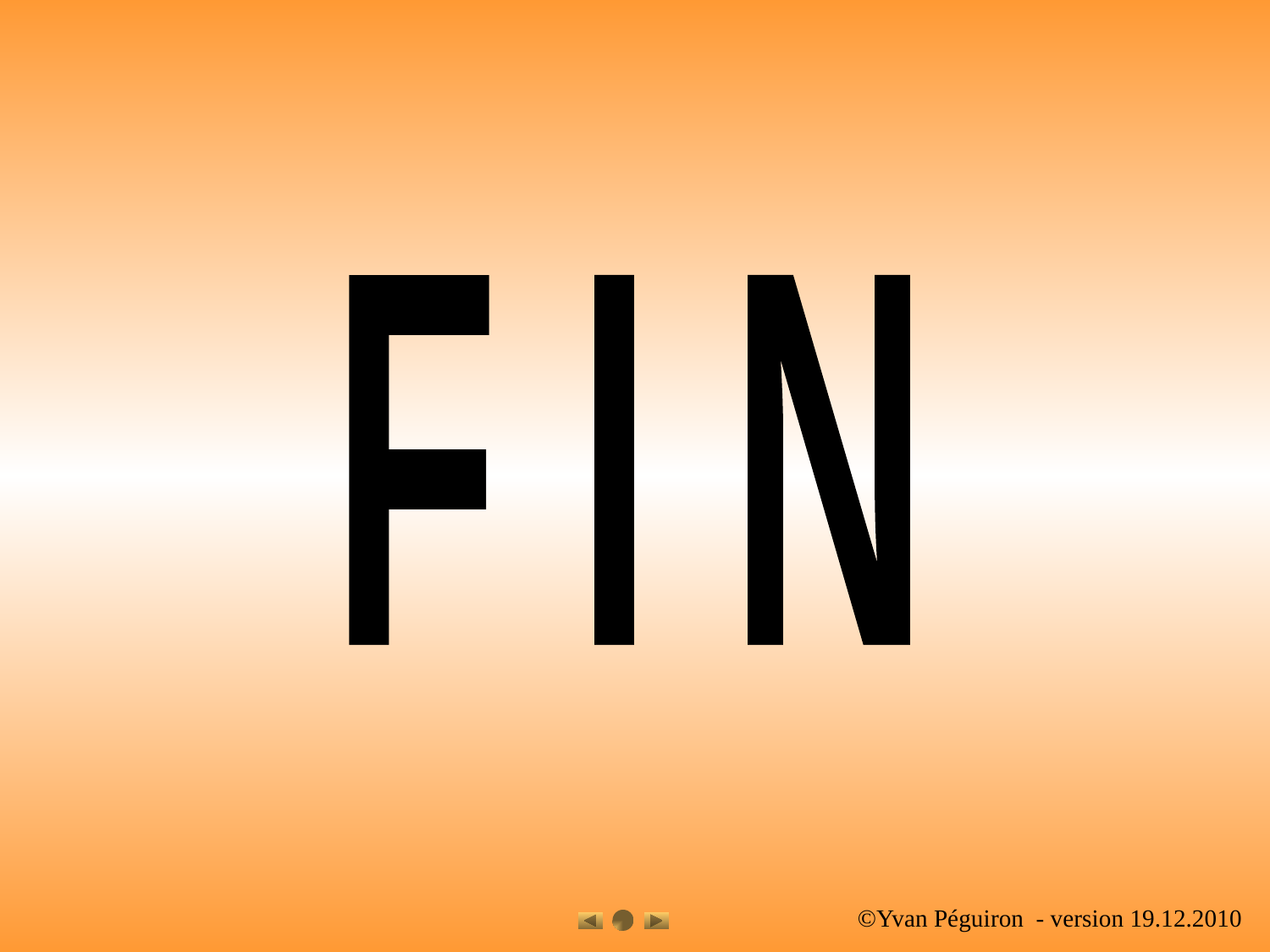

F I N
©Yvan Péguiron  - version 19.12.2010